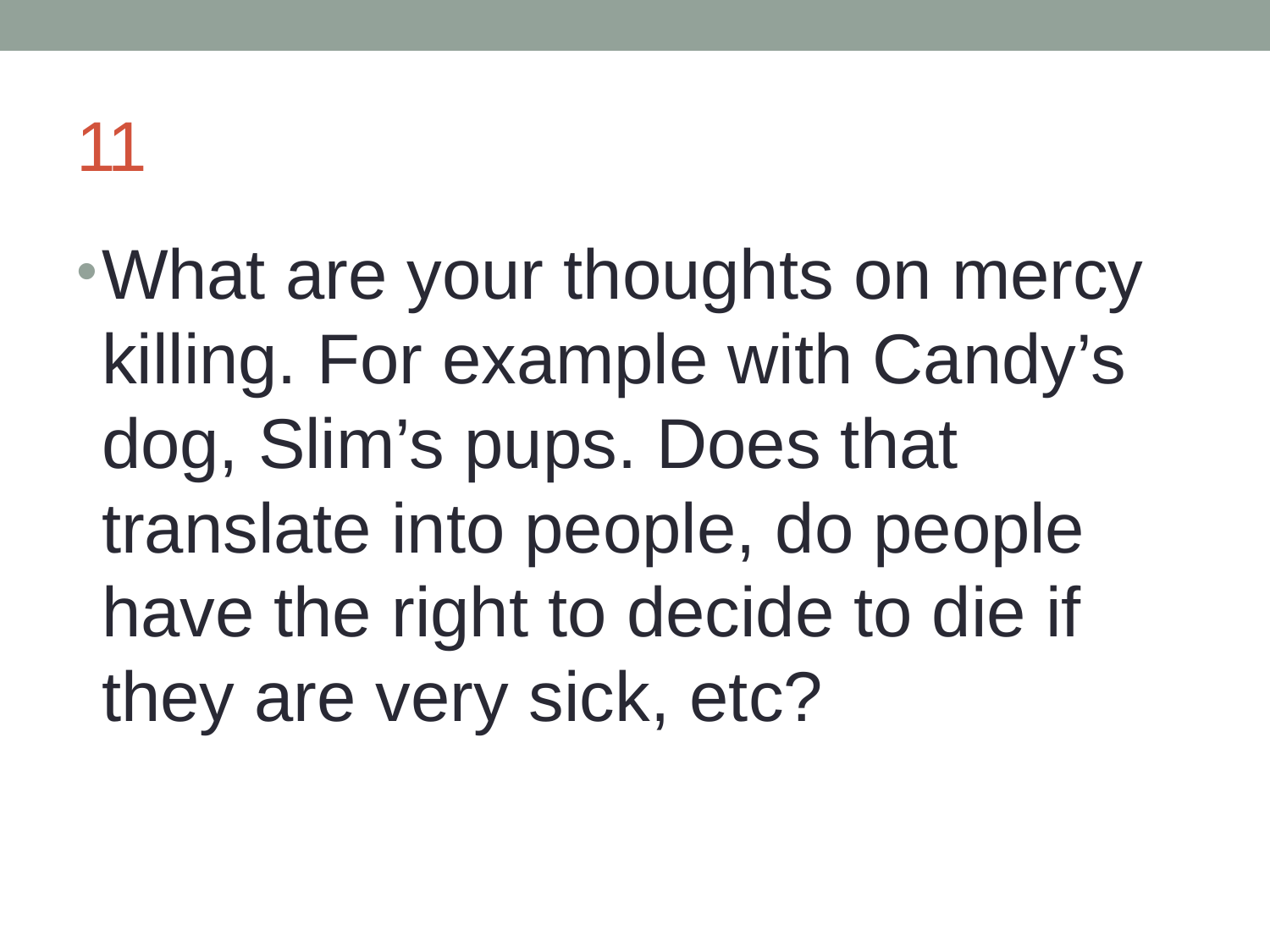

# 11
What are your thoughts on mercy killing. For example with Candy’s dog, Slim’s pups. Does that translate into people, do people have the right to decide to die if they are very sick, etc?